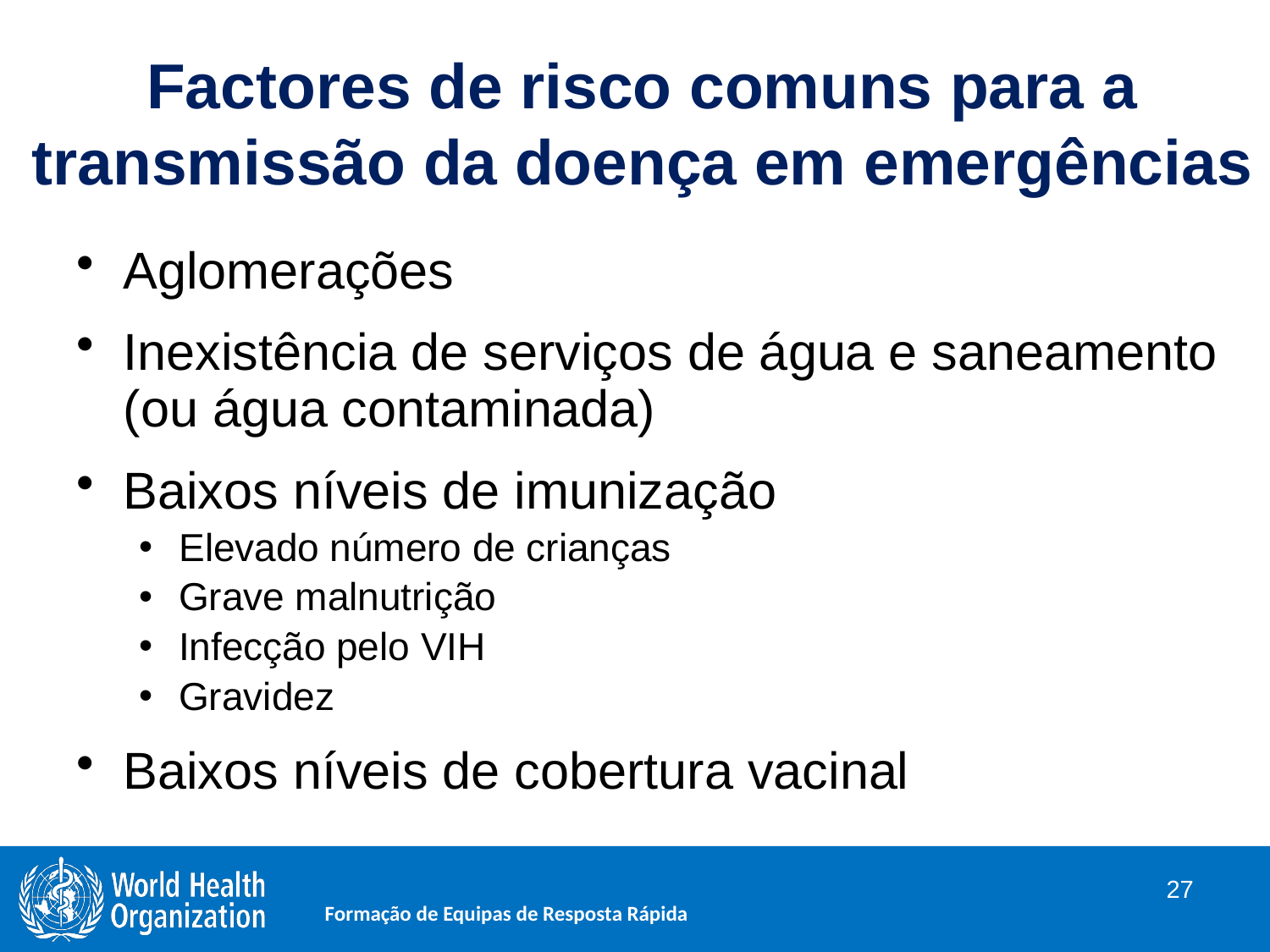

# Factores de risco comuns para a transmissão da doença em emergências
Aglomerações
Inexistência de serviços de água e saneamento
(ou água contaminada)
Baixos níveis de imunização
Elevado número de crianças
Grave malnutrição
Infecção pelo VIH
Gravidez
Baixos níveis de cobertura vacinal
27